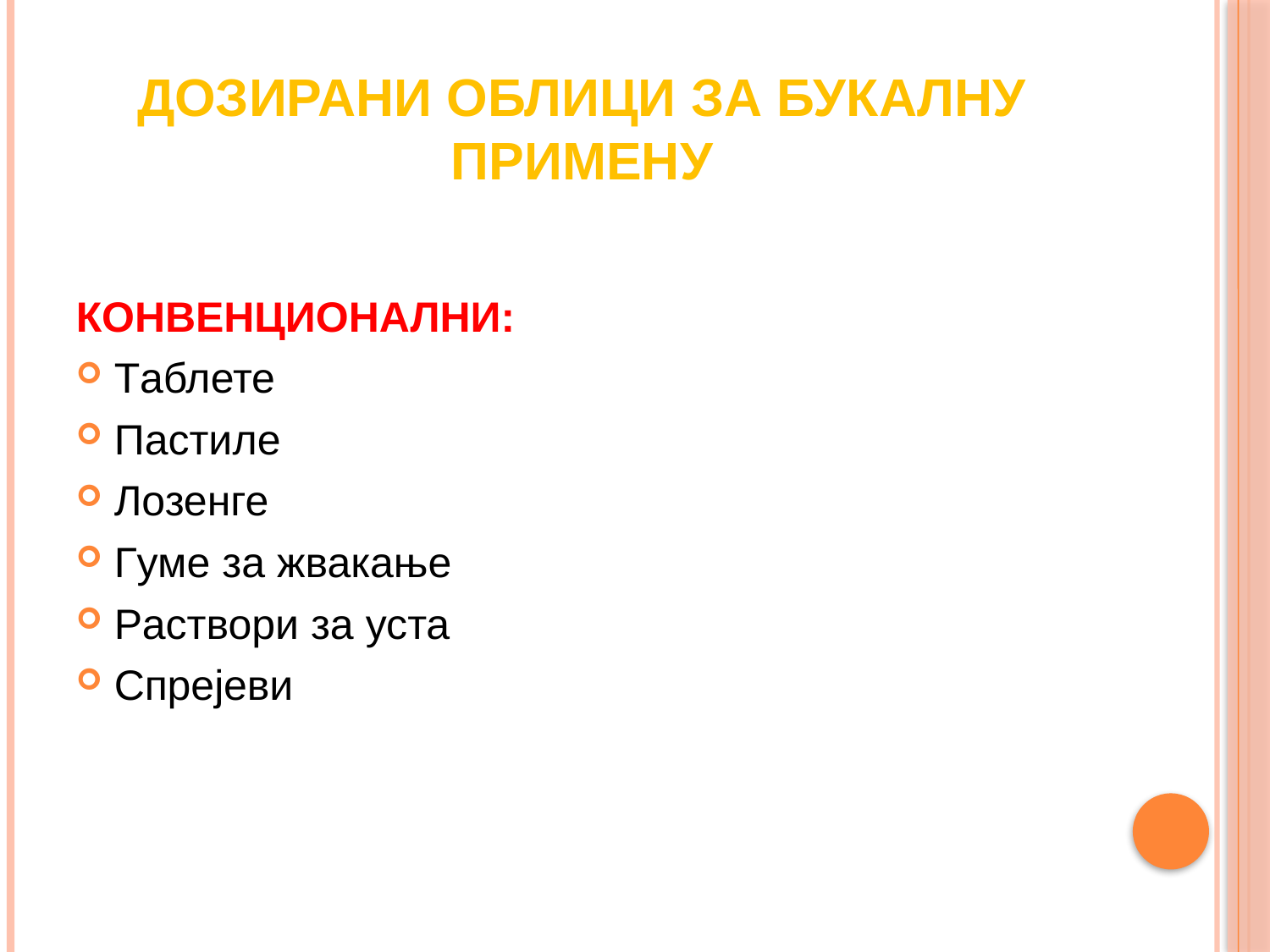

# Дозирани облици за букалну примену

КОНВЕНЦИОНАЛНИ:
Таблете
Пастиле
Лозенге
Гуме за жвакање
Раствори за уста
Спрејеви